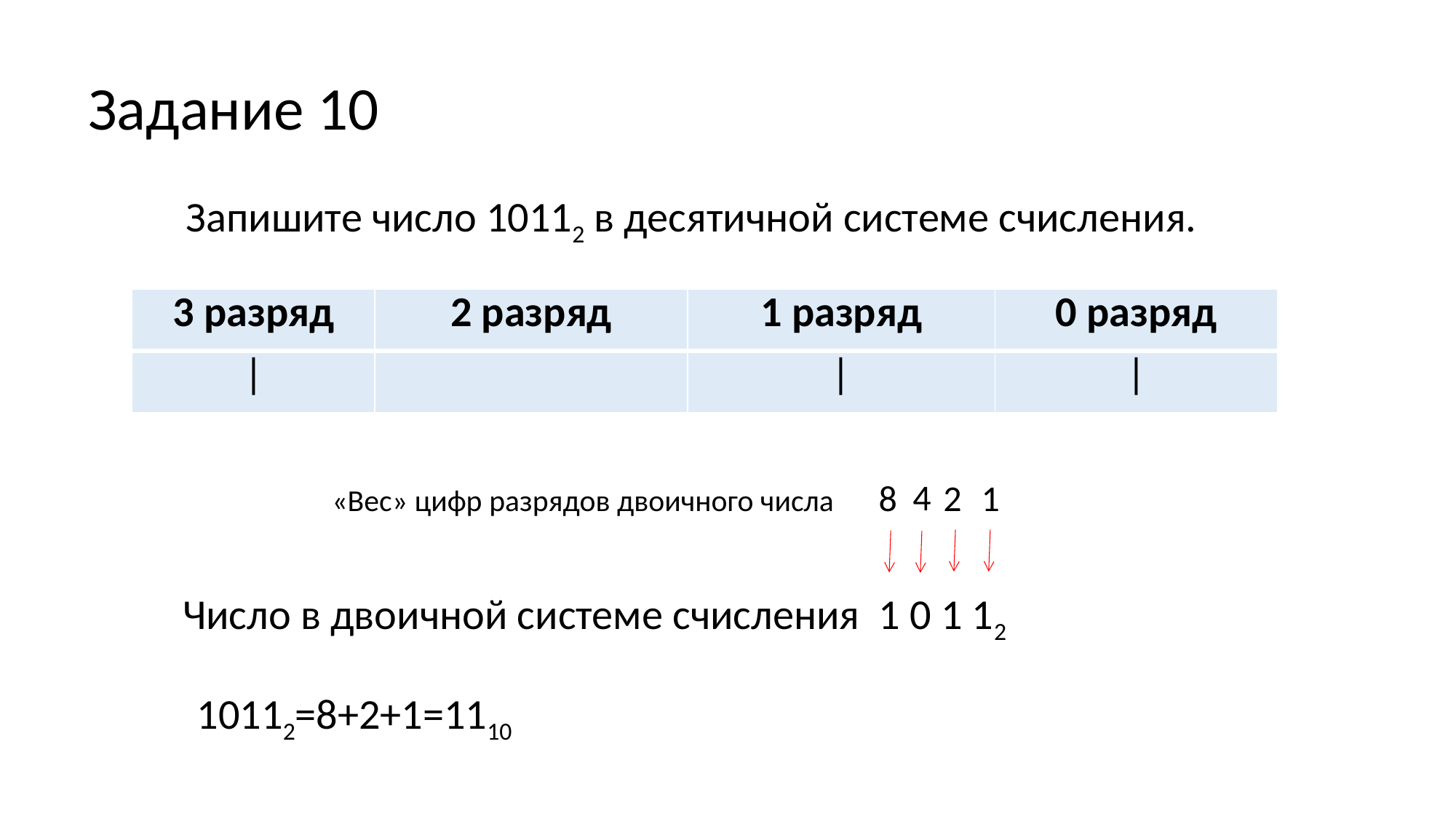

# Задание 10
Запишите число 10112 в десятичной системе счисления.
| 3 разряд | 2 разряд | 1 разряд | 0 разряд |
| --- | --- | --- | --- |
| | |  | | | | |
4
2
 8
1
«Вес» цифр разрядов двоичного числа
 Число в двоичной системе счисления  1 0 1 12
10112=8+2+1=1110